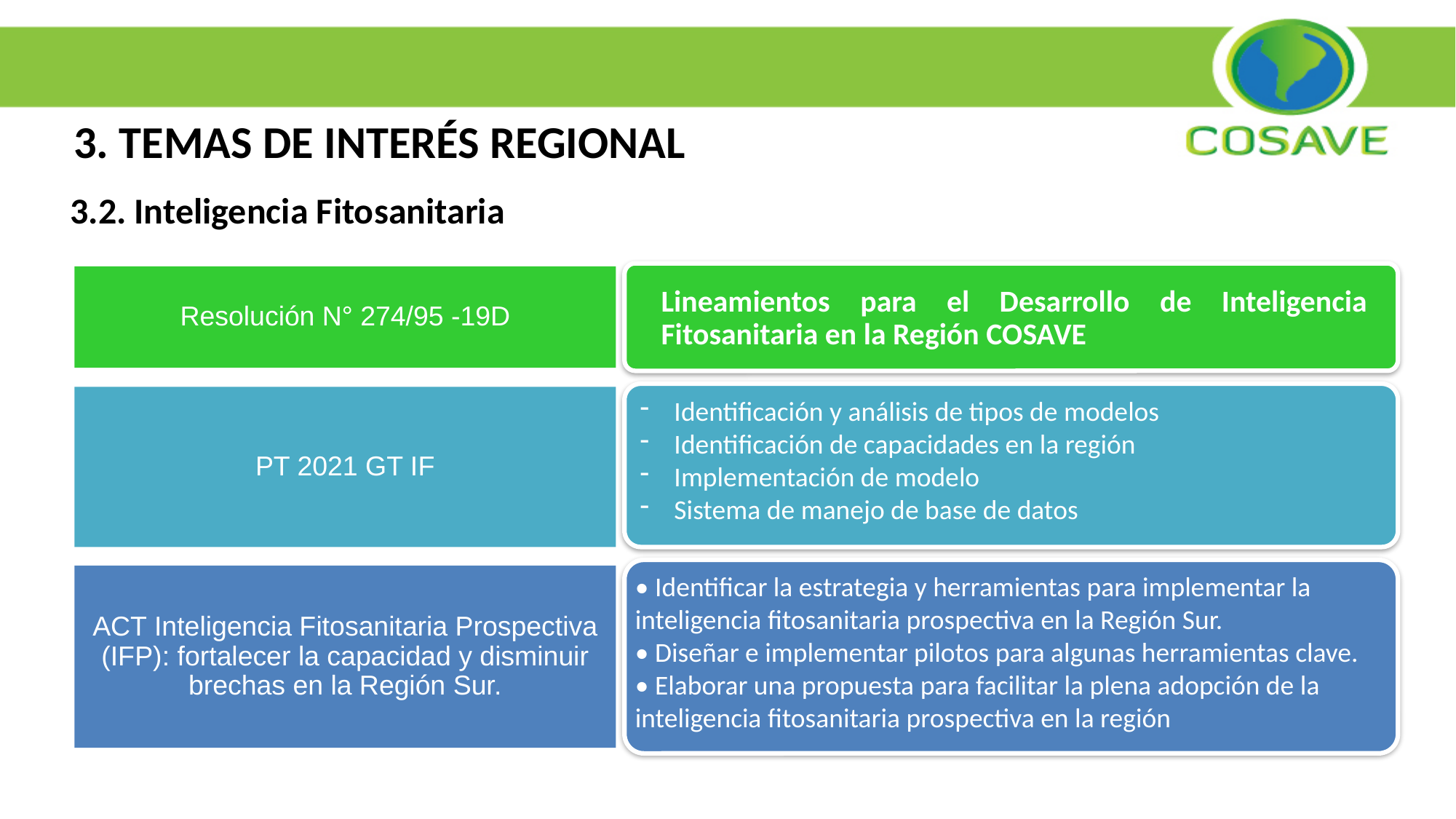

3. TEMAS DE INTERÉS REGIONAL
3.2. Inteligencia Fitosanitaria

Resolución N° 274/95 -19D
Lineamientos para el Desarrollo de Inteligencia Fitosanitaria en la Región COSAVE
:

Identificación y análisis de tipos de modelos
Identificación de capacidades en la región
Implementación de modelo
Sistema de manejo de base de datos

PT 2021 GT IF

ACT Inteligencia Fitosanitaria Prospectiva (IFP): fortalecer la capacidad y disminuir brechas en la Región Sur.
• Identificar la estrategia y herramientas para implementar la inteligencia fitosanitaria prospectiva en la Región Sur.
• Diseñar e implementar pilotos para algunas herramientas clave.
• Elaborar una propuesta para facilitar la plena adopción de la inteligencia fitosanitaria prospectiva en la región